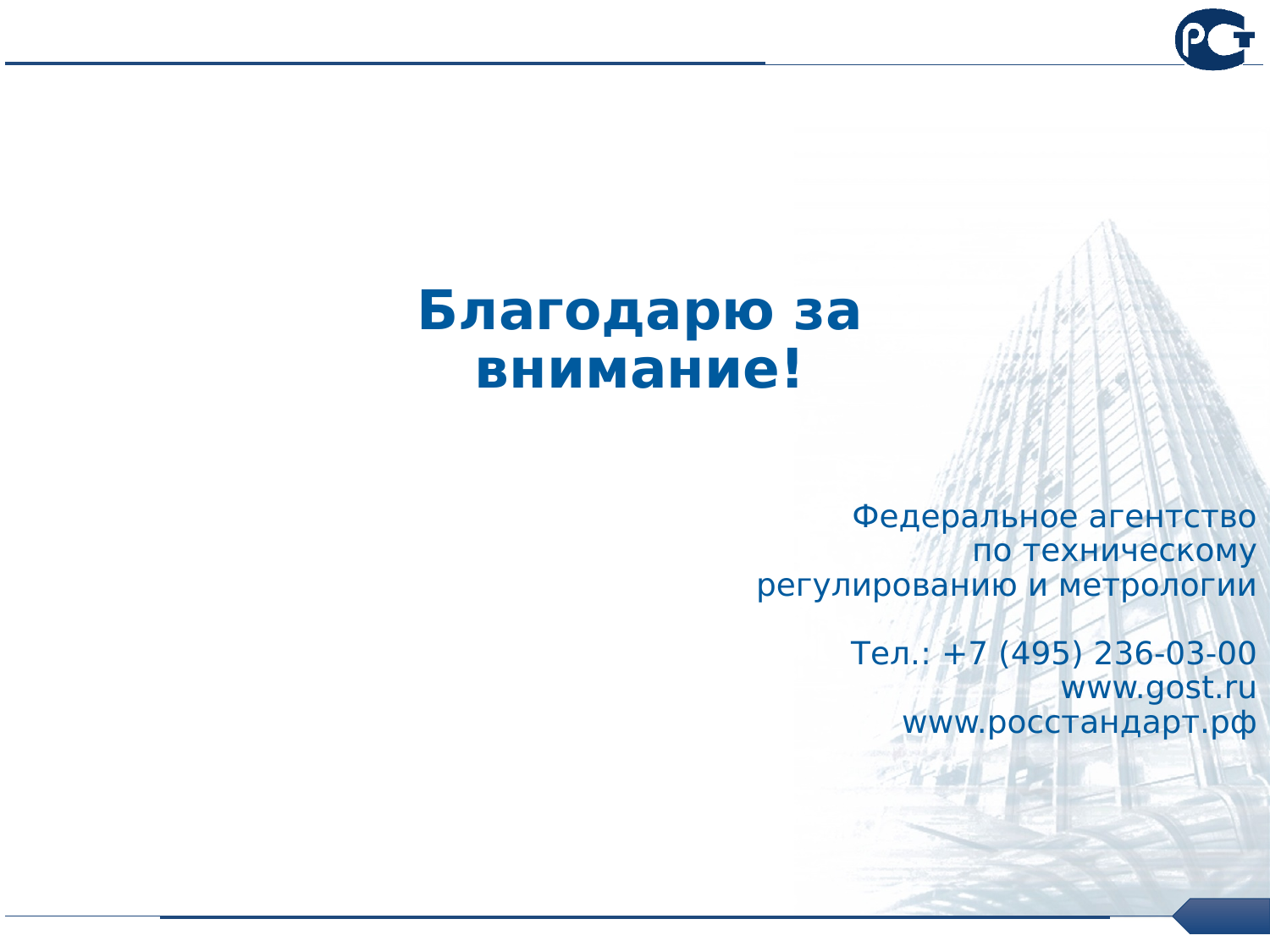

Благодарю за внимание!

Федеральное агентство
по техническому регулированию и метрологии

Тел.: +7 (495) 236-03-00
www.gost.ru
www.росстандарт.рф